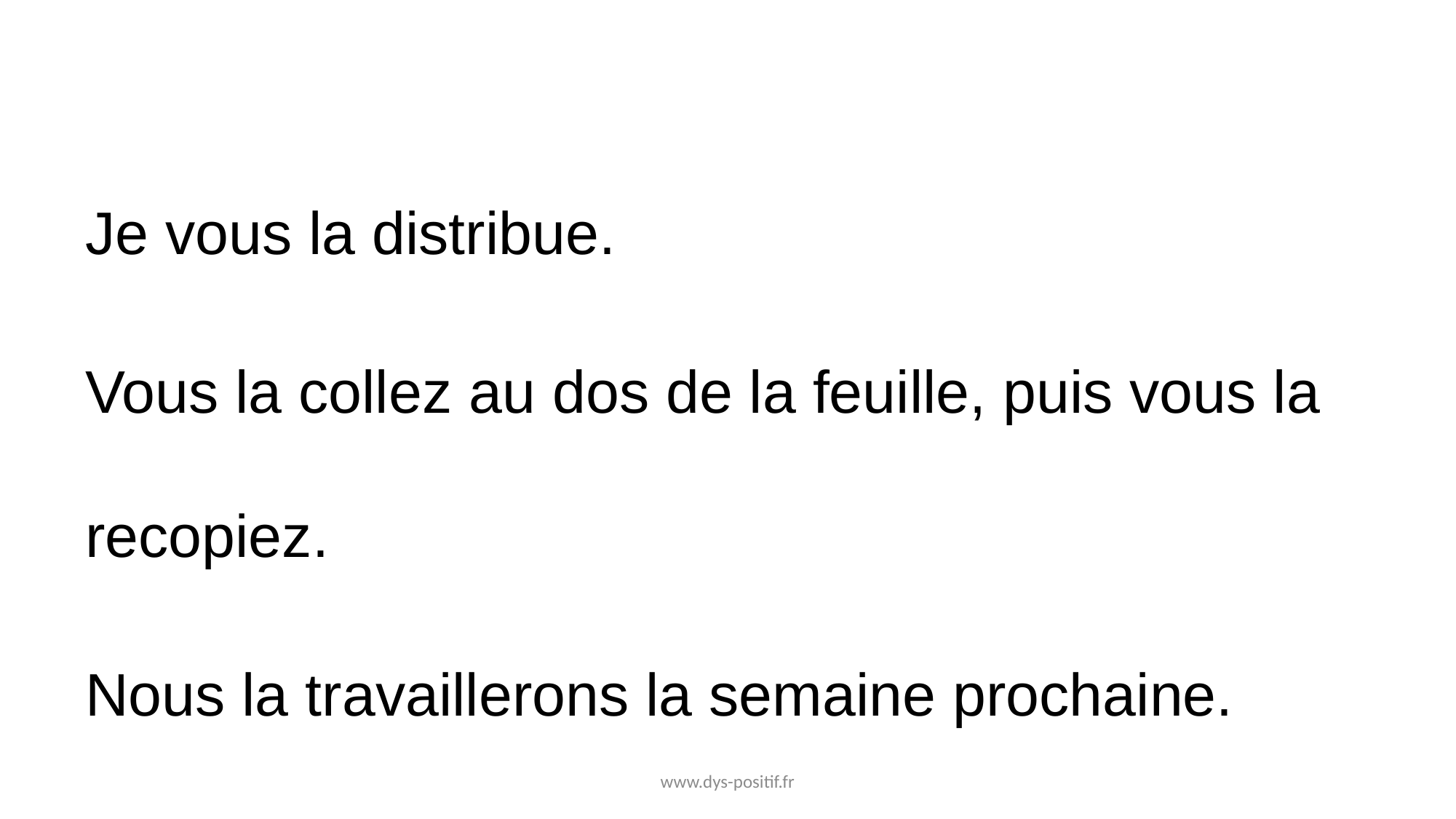

Je vous la distribue.
Vous la collez au dos de la feuille, puis vous la recopiez.
Nous la travaillerons la semaine prochaine.
www.dys-positif.fr